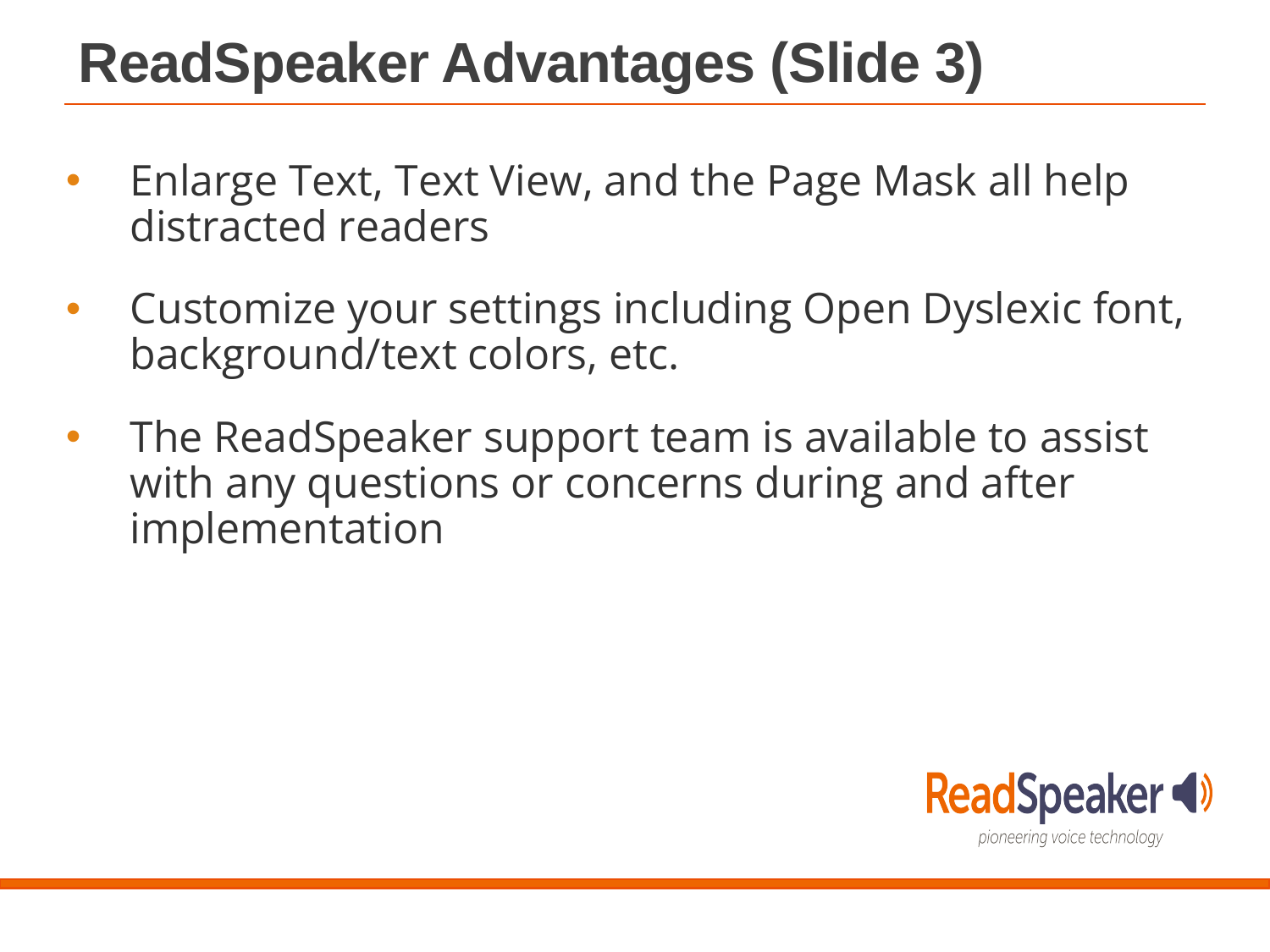

ReadSpeaker Advantages (Slide 3)
Enlarge Text, Text View, and the Page Mask all help distracted readers
Customize your settings including Open Dyslexic font, background/text colors, etc.
The ReadSpeaker support team is available to assist with any questions or concerns during and after implementation